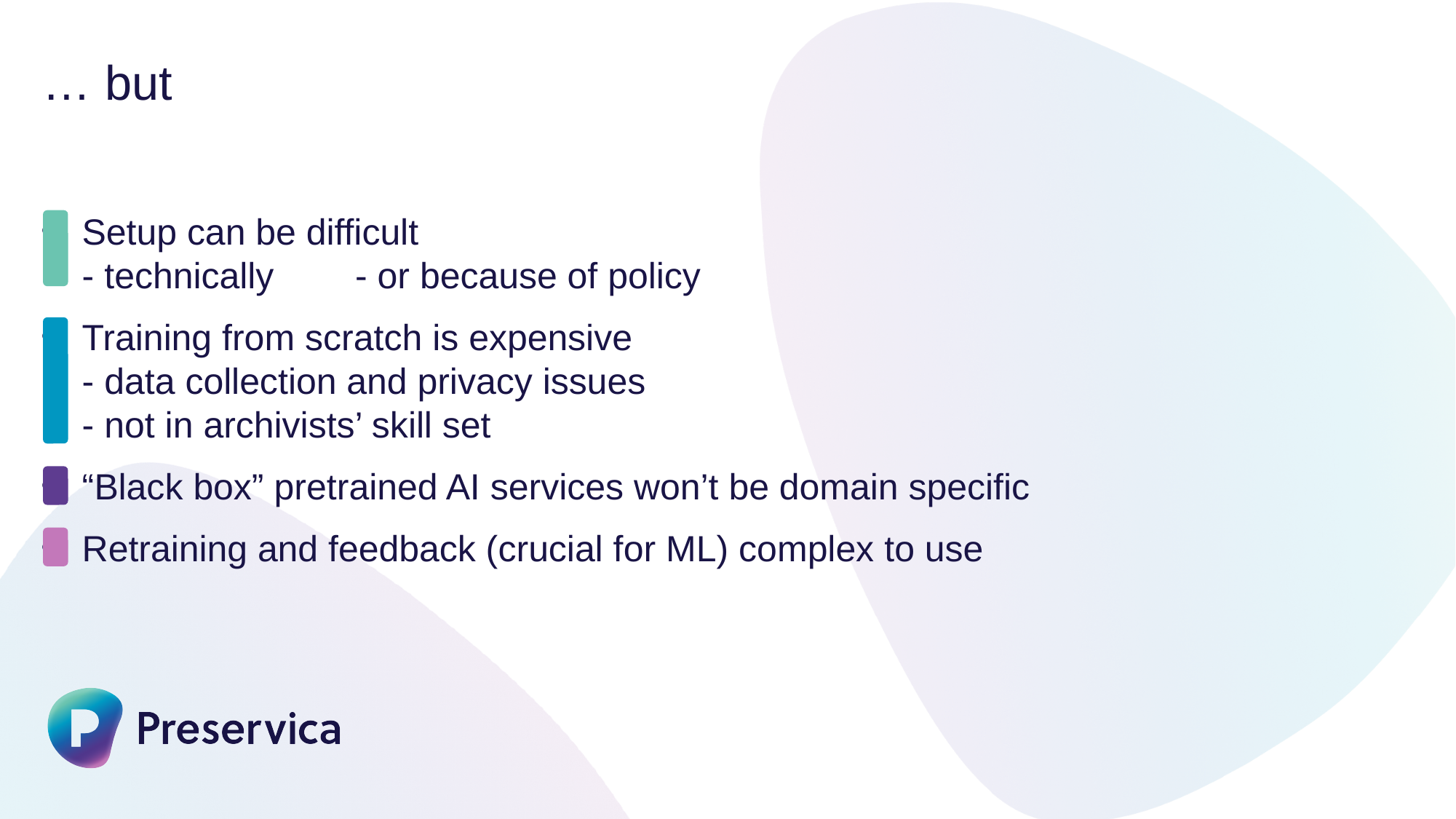

… but

Setup can be difficult
- technically        - or because of policy
Training from scratch is expensive
- data collection and privacy issues
- not in archivists’ skill set
“Black box” pretrained AI services won’t be domain specific
Retraining and feedback (crucial for ML) complex to use